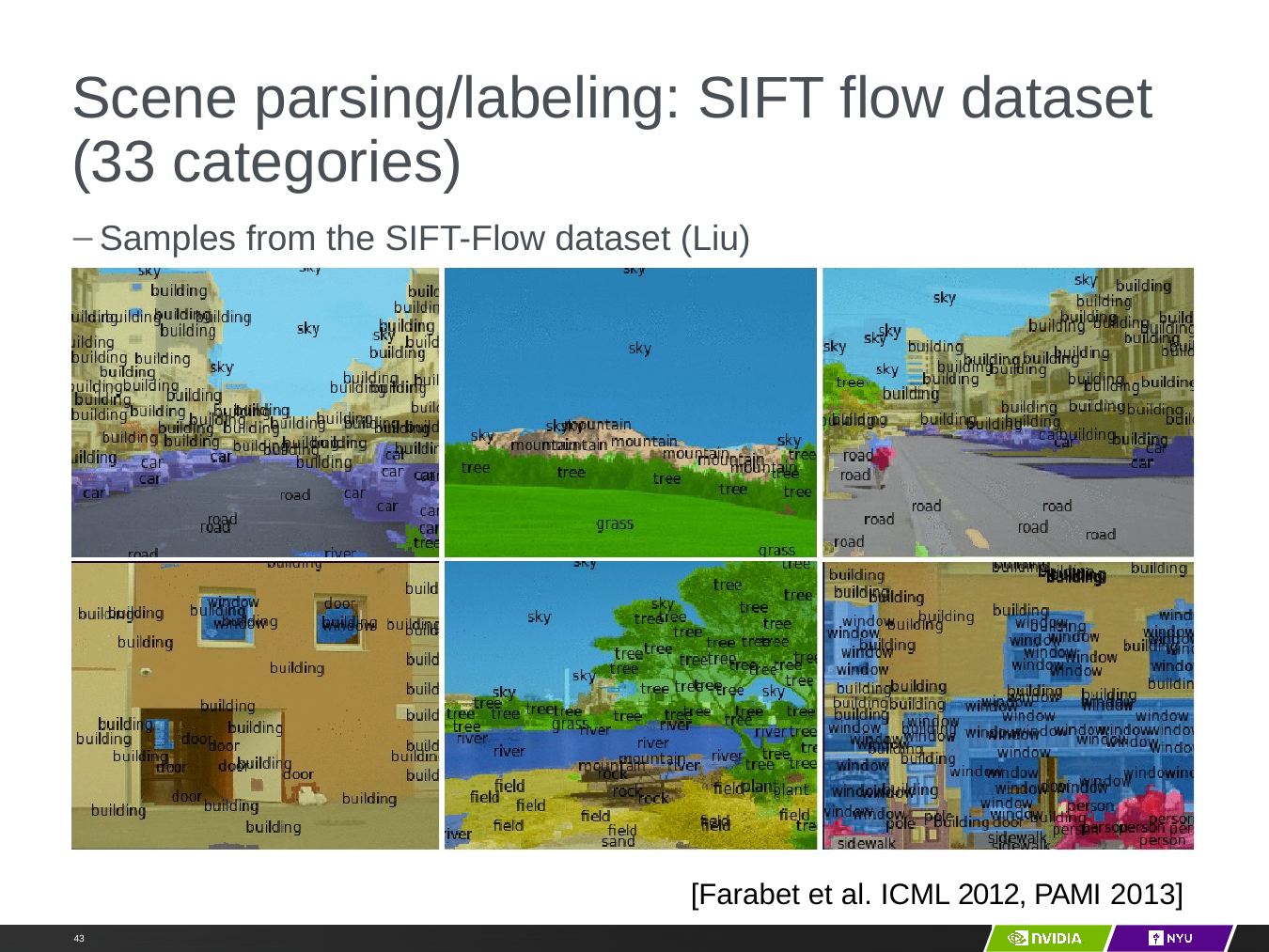

# Scene parsing/labeling: SIFT flow dataset (33 categories)
Samples from the SIFT-Flow dataset (Liu)

[Farabet et al. ICML 2012, PAMI 2013]